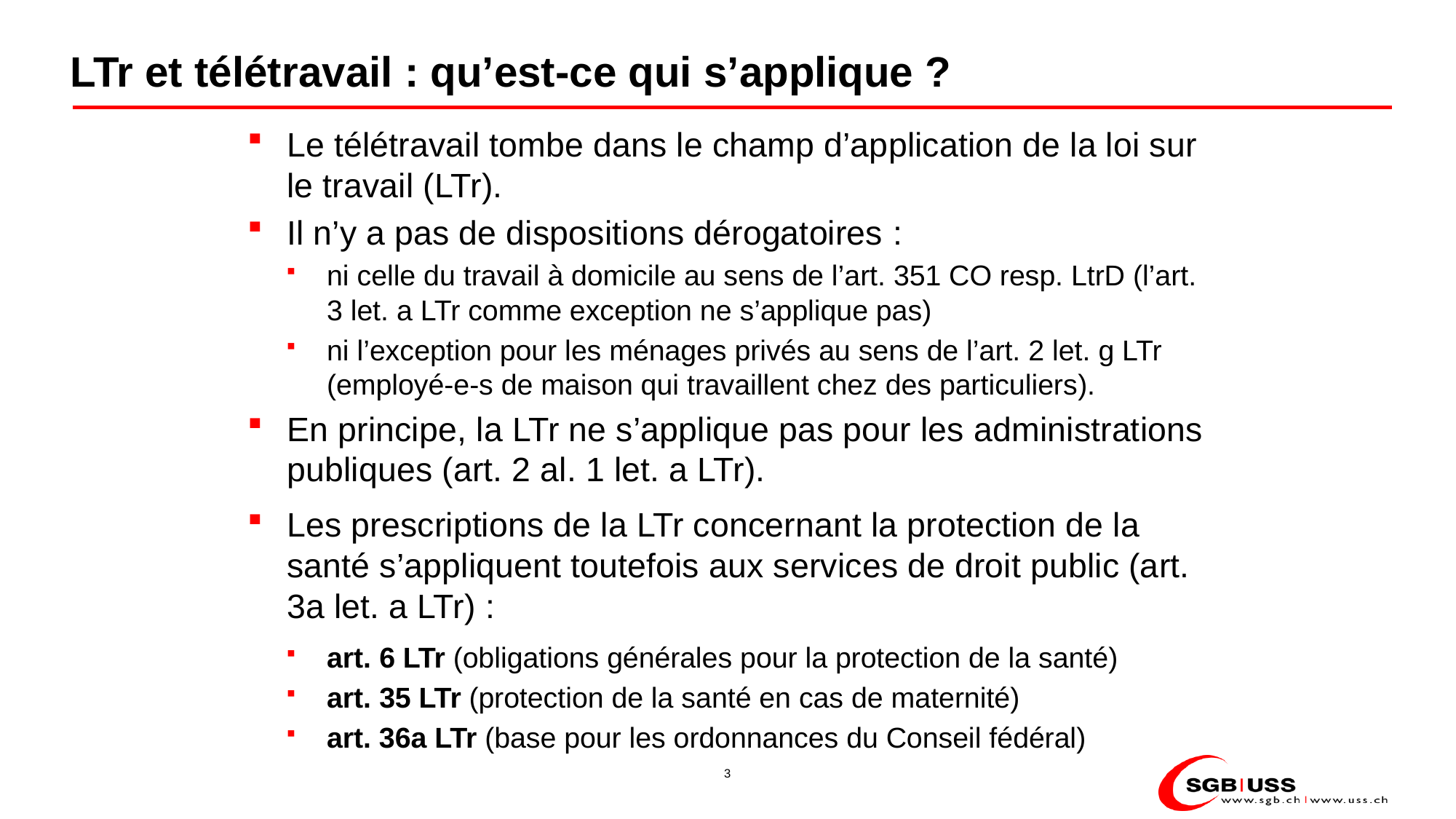

# LTr et télétravail : qu’est-ce qui s’applique ?
Le télétravail tombe dans le champ d’application de la loi sur le travail (LTr).
Il n’y a pas de dispositions dérogatoires :
ni celle du travail à domicile au sens de l’art. 351 CO resp. LtrD (l’art. 3 let. a LTr comme exception ne s’applique pas)
ni l’exception pour les ménages privés au sens de l’art. 2 let. g LTr (employé-e-s de maison qui travaillent chez des particuliers).
En principe, la LTr ne s’applique pas pour les administrations publiques (art. 2 al. 1 let. a LTr).
Les prescriptions de la LTr concernant la protection de la santé s’appliquent toutefois aux services de droit public (art. 3a let. a LTr) :
art. 6 LTr (obligations générales pour la protection de la santé)
art. 35 LTr (protection de la santé en cas de maternité)
art. 36a LTr (base pour les ordonnances du Conseil fédéral)

3